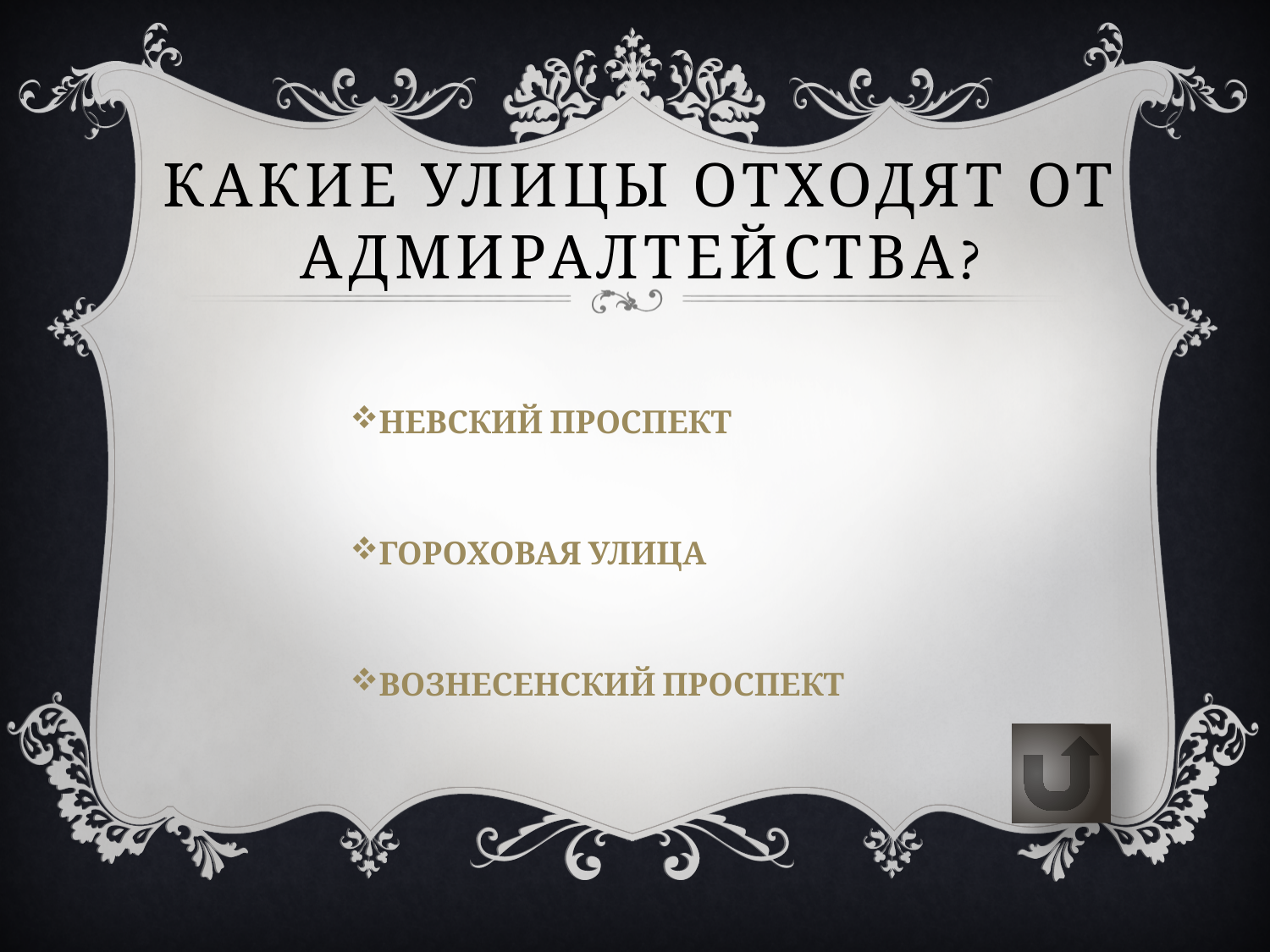

# Какие улицы отходят от Адмиралтейства?
Невский проспект
Гороховая улица
Вознесенский проспект